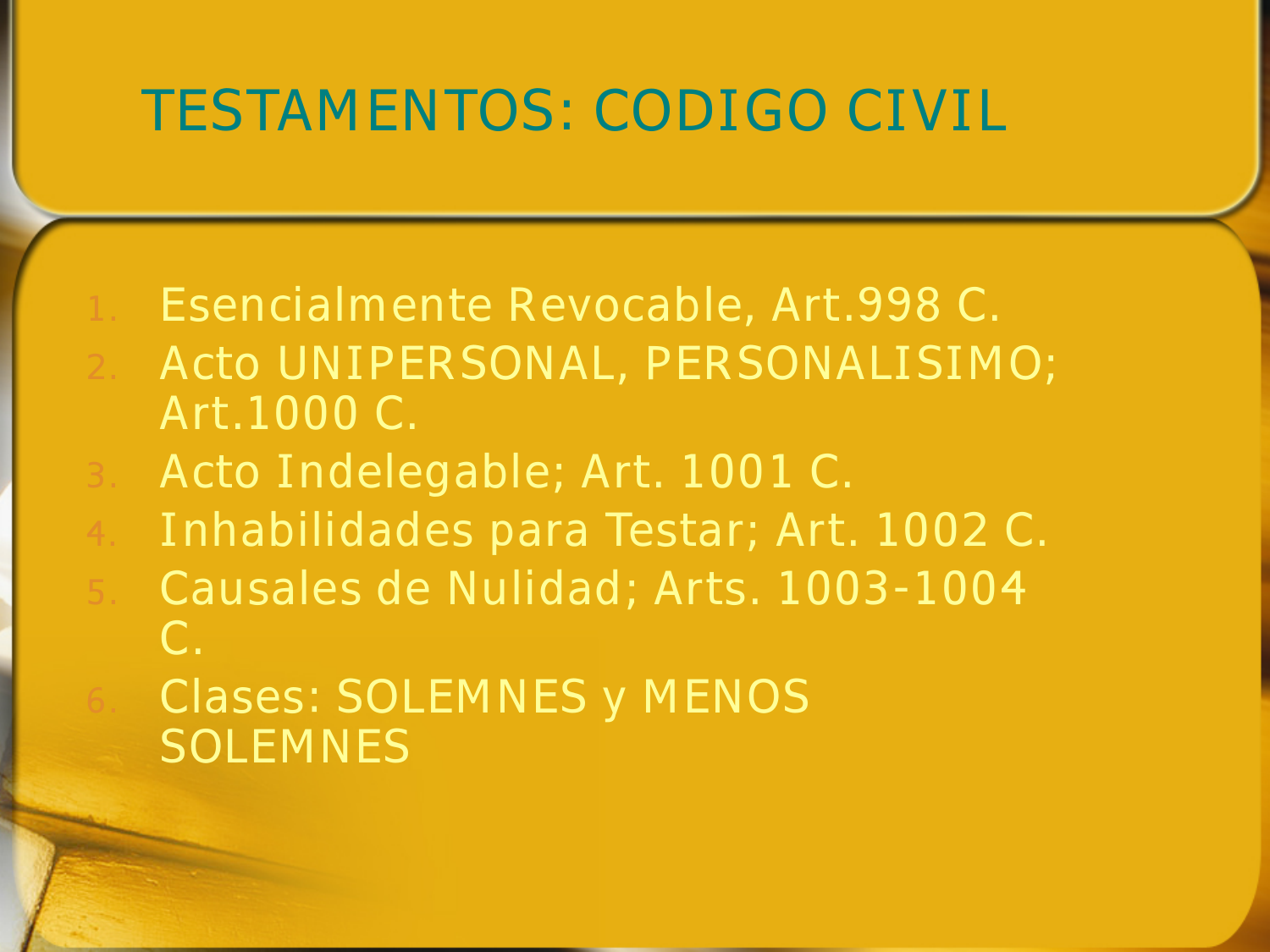

# TESTAMENTOS: CODIGO CIVIL
Esencialmente Revocable, Art.998 C.
Acto UNIPERSONAL, PERSONALISIMO; Art.1000 C.
Acto Indelegable; Art. 1001 C.
Inhabilidades para Testar; Art. 1002 C.
Causales de Nulidad; Arts. 1003-1004 C.
Clases: SOLEMNES y MENOS SOLEMNES